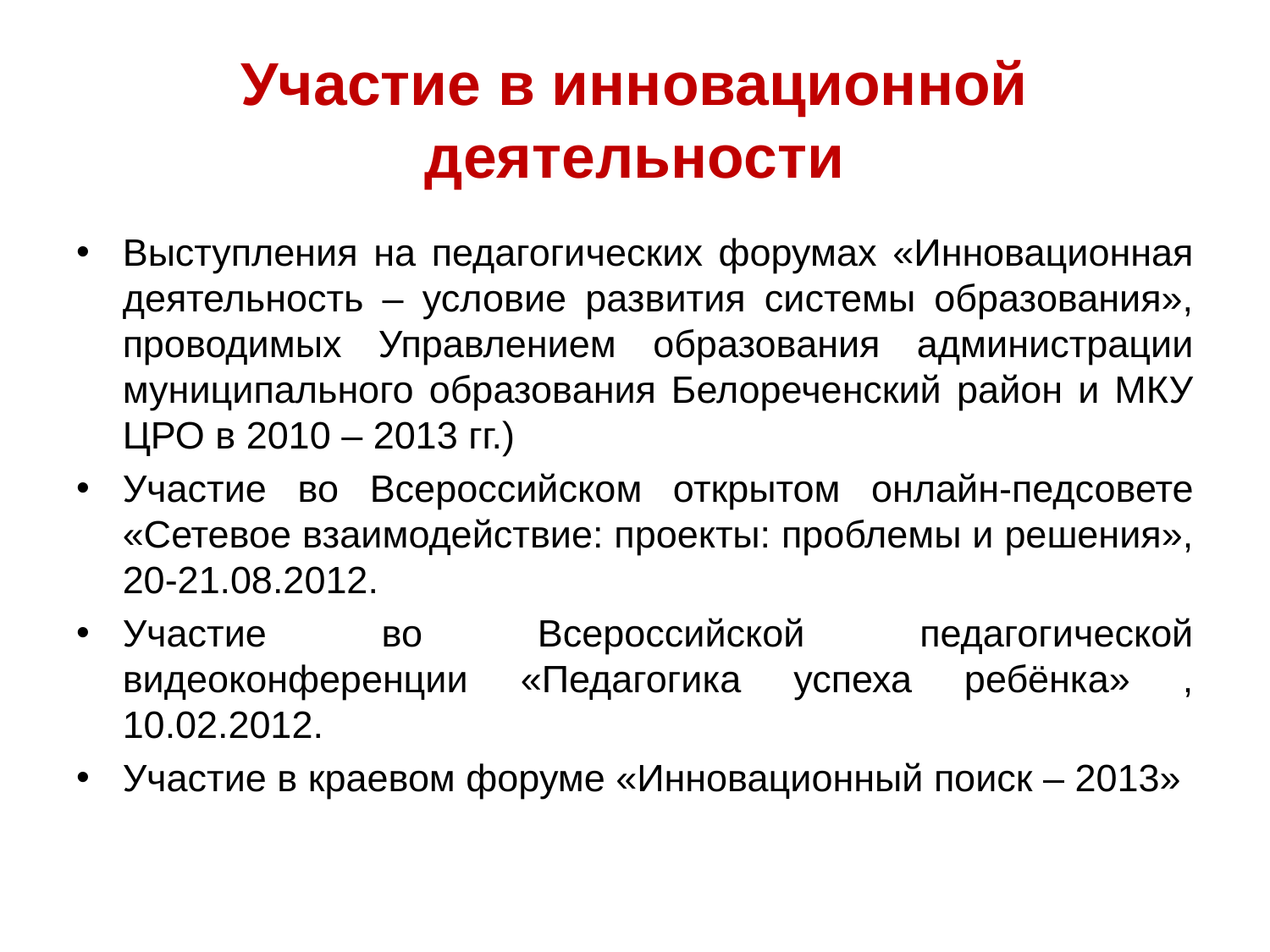

# Участие в инновационной деятельности
Выступления на педагогических форумах «Инновационная деятельность – условие развития системы образования», проводимых Управлением образования администрации муниципального образования Белореченский район и МКУ ЦРО в 2010 – 2013 гг.)
Участие во Всероссийском открытом онлайн-педсовете «Сетевое взаимодействие: проекты: проблемы и решения», 20-21.08.2012.
Участие во Всероссийской педагогической видеоконференции «Педагогика успеха ребёнка» , 10.02.2012.
Участие в краевом форуме «Инновационный поиск – 2013»